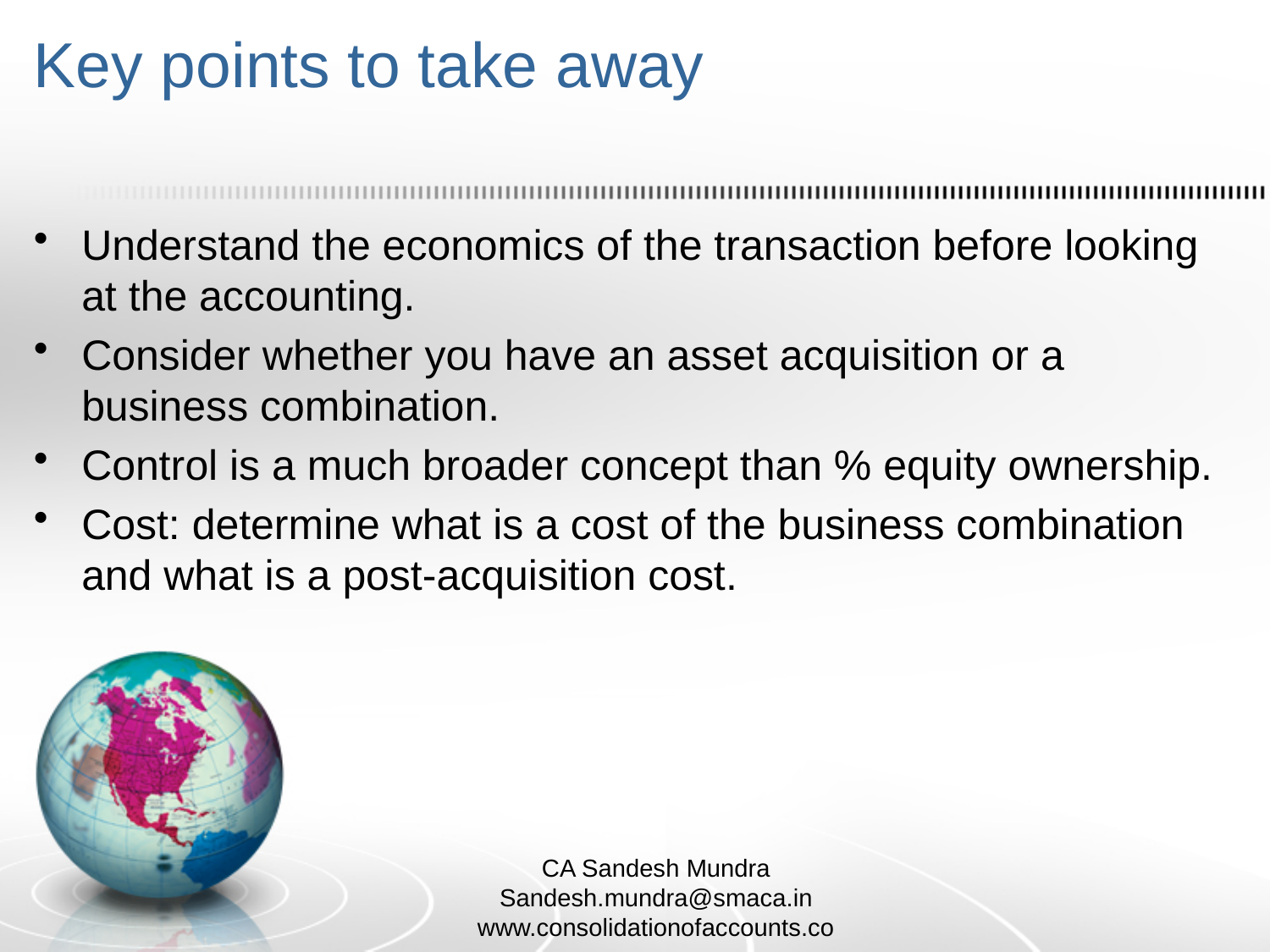

# Key points to take away
Understand the economics of the transaction before looking at the accounting.
Consider whether you have an asset acquisition or a business combination.
Control is a much broader concept than % equity ownership.
Cost: determine what is a cost of the business combination and what is a post-acquisition cost.